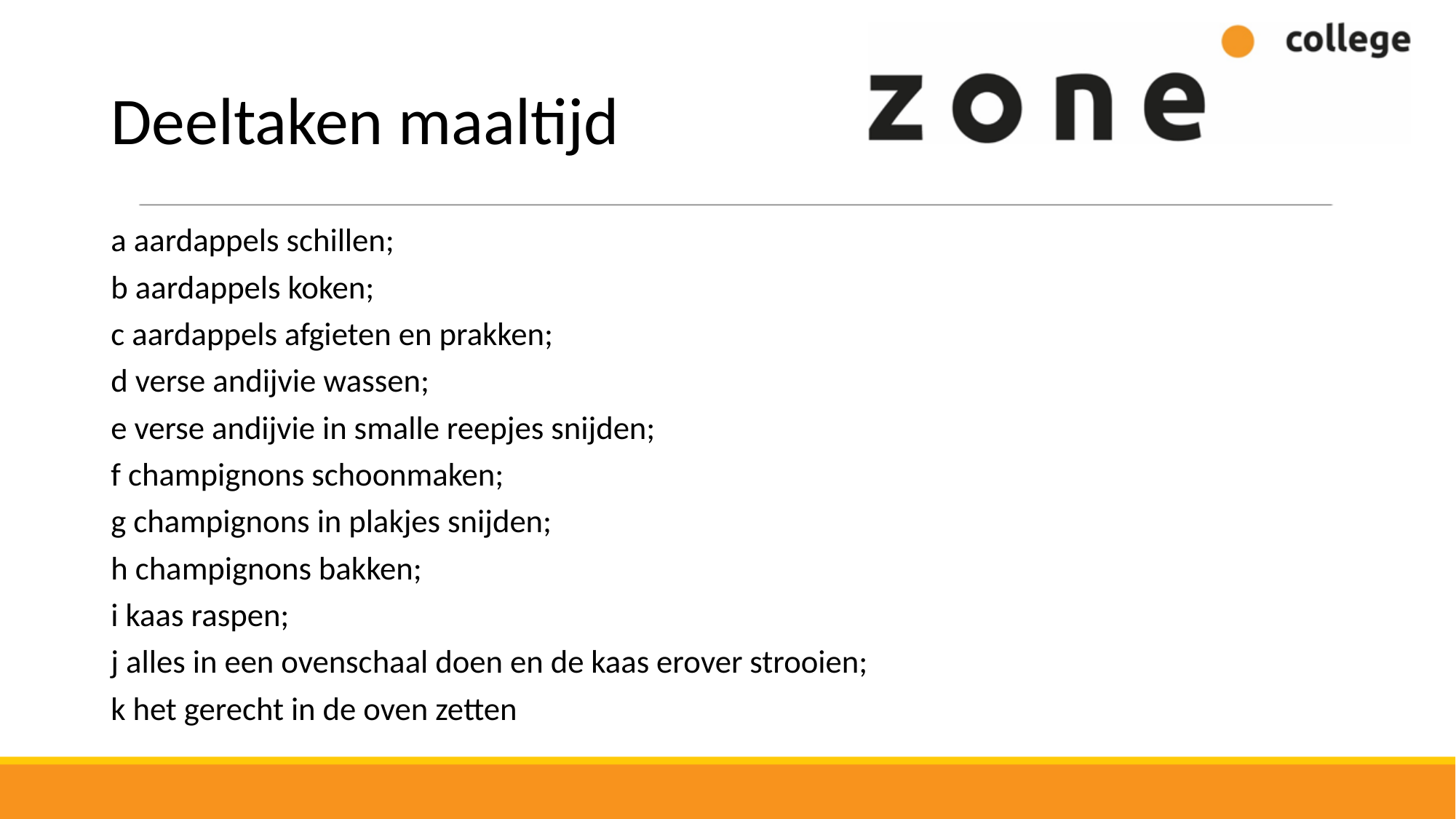

# Deeltaken maaltijd
a aardappels schillen;
b aardappels koken;
c aardappels afgieten en prakken;
d verse andijvie wassen;
e verse andijvie in smalle reepjes snijden;
f champignons schoonmaken;
g champignons in plakjes snijden;
h champignons bakken;
i kaas raspen;
j alles in een ovenschaal doen en de kaas erover strooien;
k het gerecht in de oven zetten